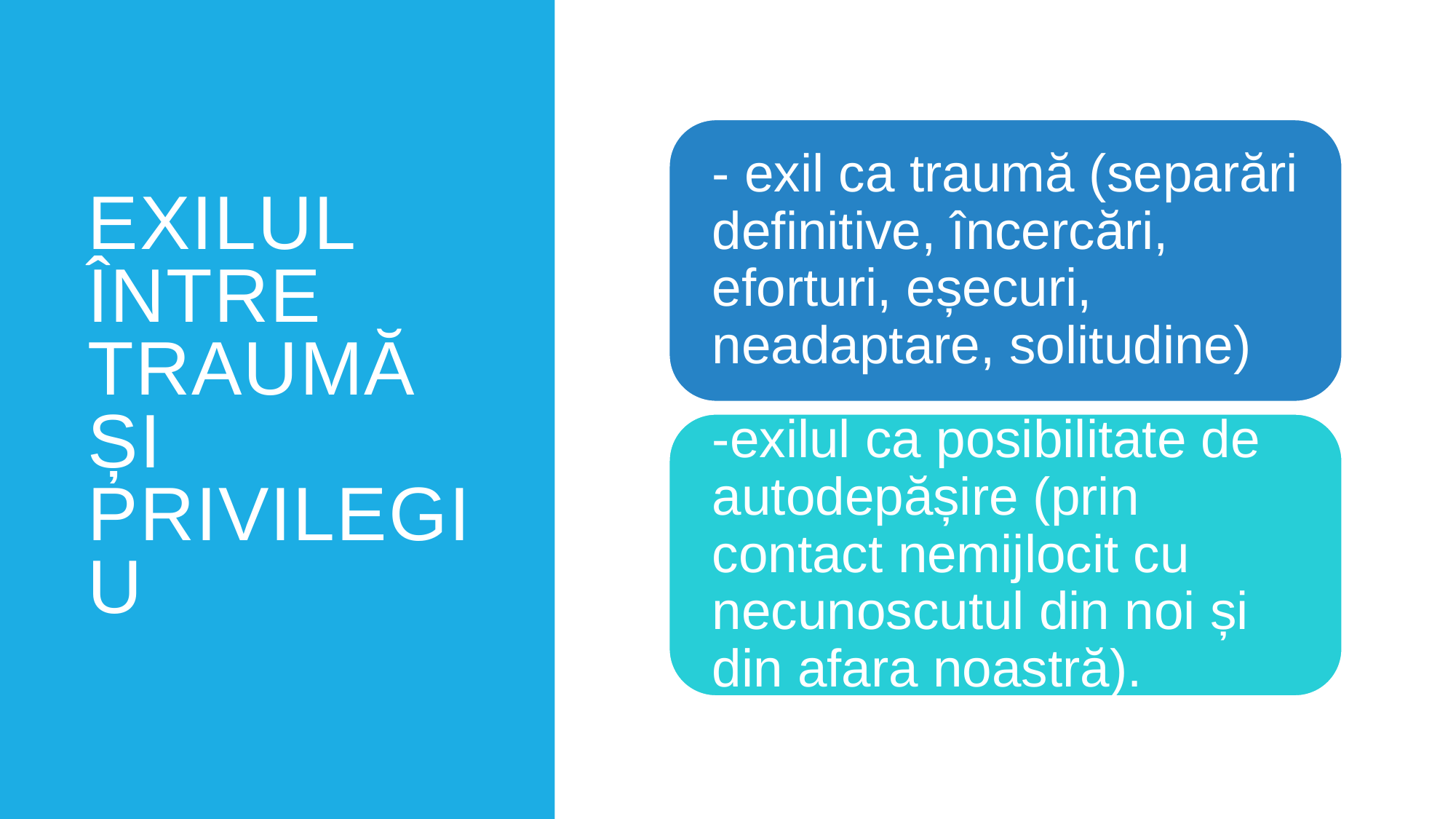

# Exilul între traumă și privilegiu
- exil ca traumă (separări definitive, încercări, eforturi, eșecuri, neadaptare, solitudine)
-exilul ca posibilitate de autodepășire (prin contact nemijlocit cu necunoscutul din noi și din afara noastră).